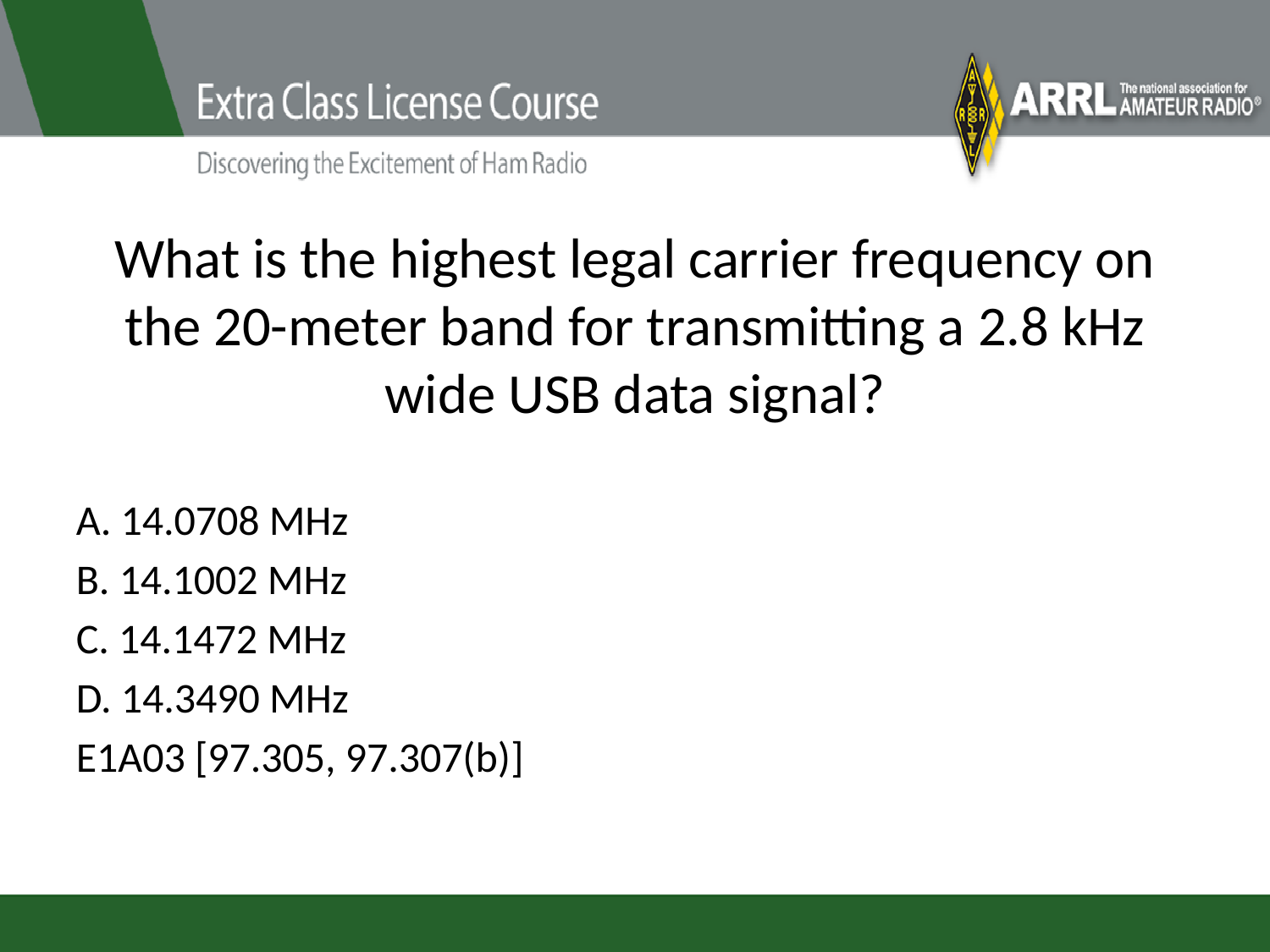

# What is the highest legal carrier frequency on the 20-meter band for transmitting a 2.8 kHz wide USB data signal?
A. 14.0708 MHz
B. 14.1002 MHz
C. 14.1472 MHz
D. 14.3490 MHz
E1A03 [97.305, 97.307(b)]